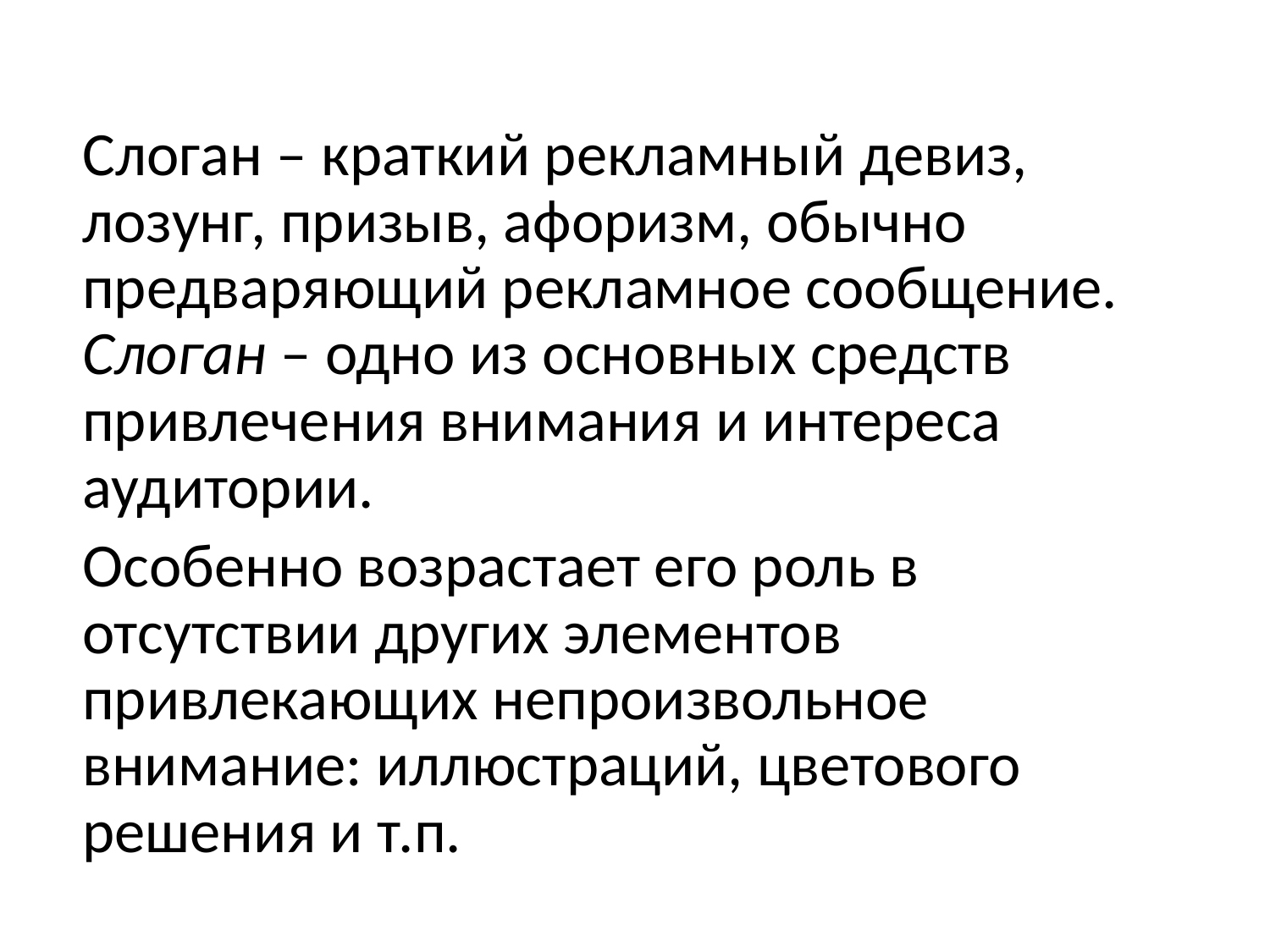

Слоган – краткий рекламный девиз, лозунг, призыв, афоризм, обычно предваряющий рекламное сообщение. Слоган – одно из основных средств привлечения внимания и интереса аудитории.
Особенно возрастает его роль в отсутствии других элементов привлекающих непроизвольное внимание: иллюстраций, цветового решения и т.п.